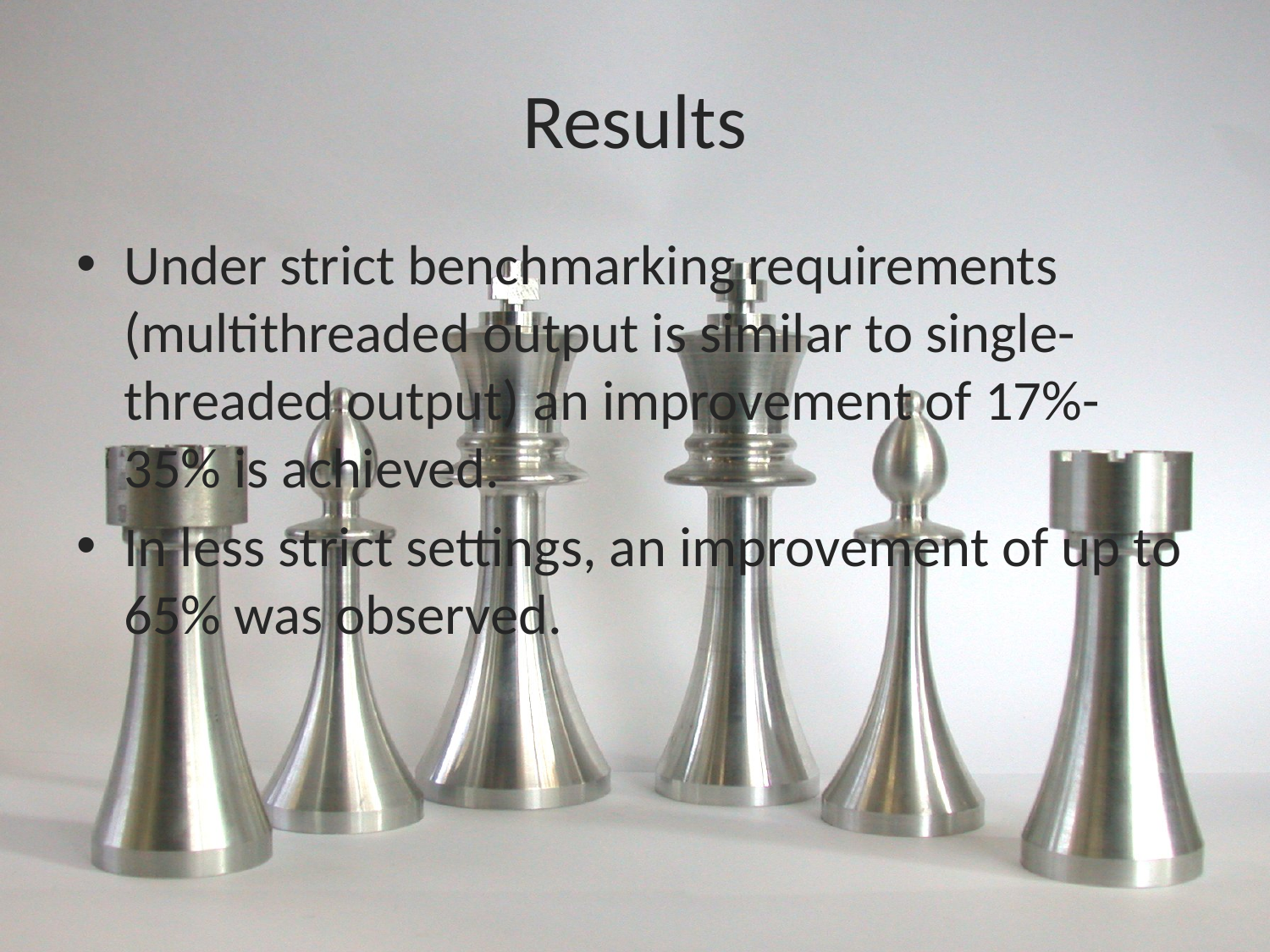

# Results
Under strict benchmarking requirements (multithreaded output is similar to single-threaded output) an improvement of 17%-35% is achieved.
In less strict settings, an improvement of up to 65% was observed.